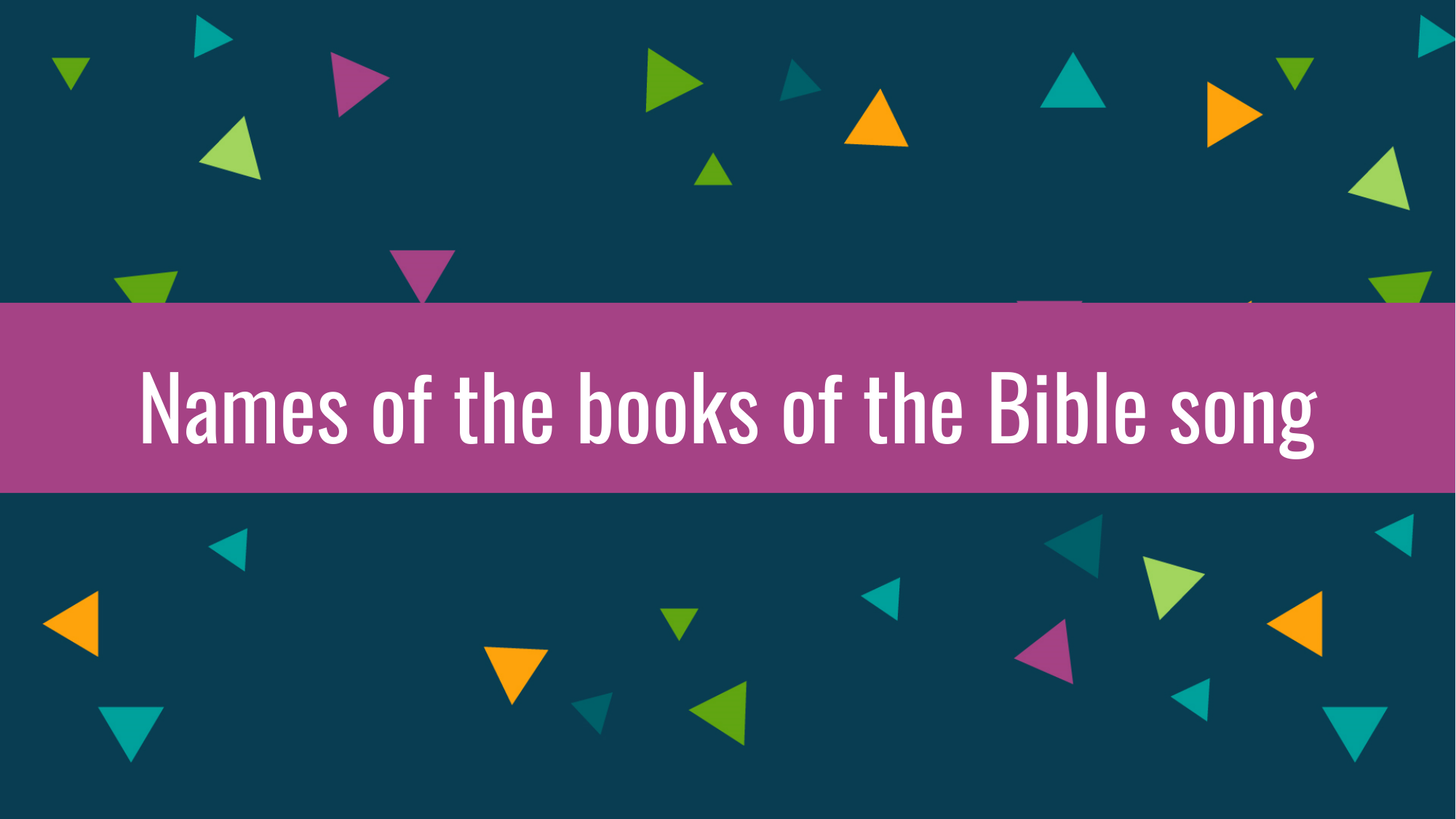

Names of the books of the Bible song